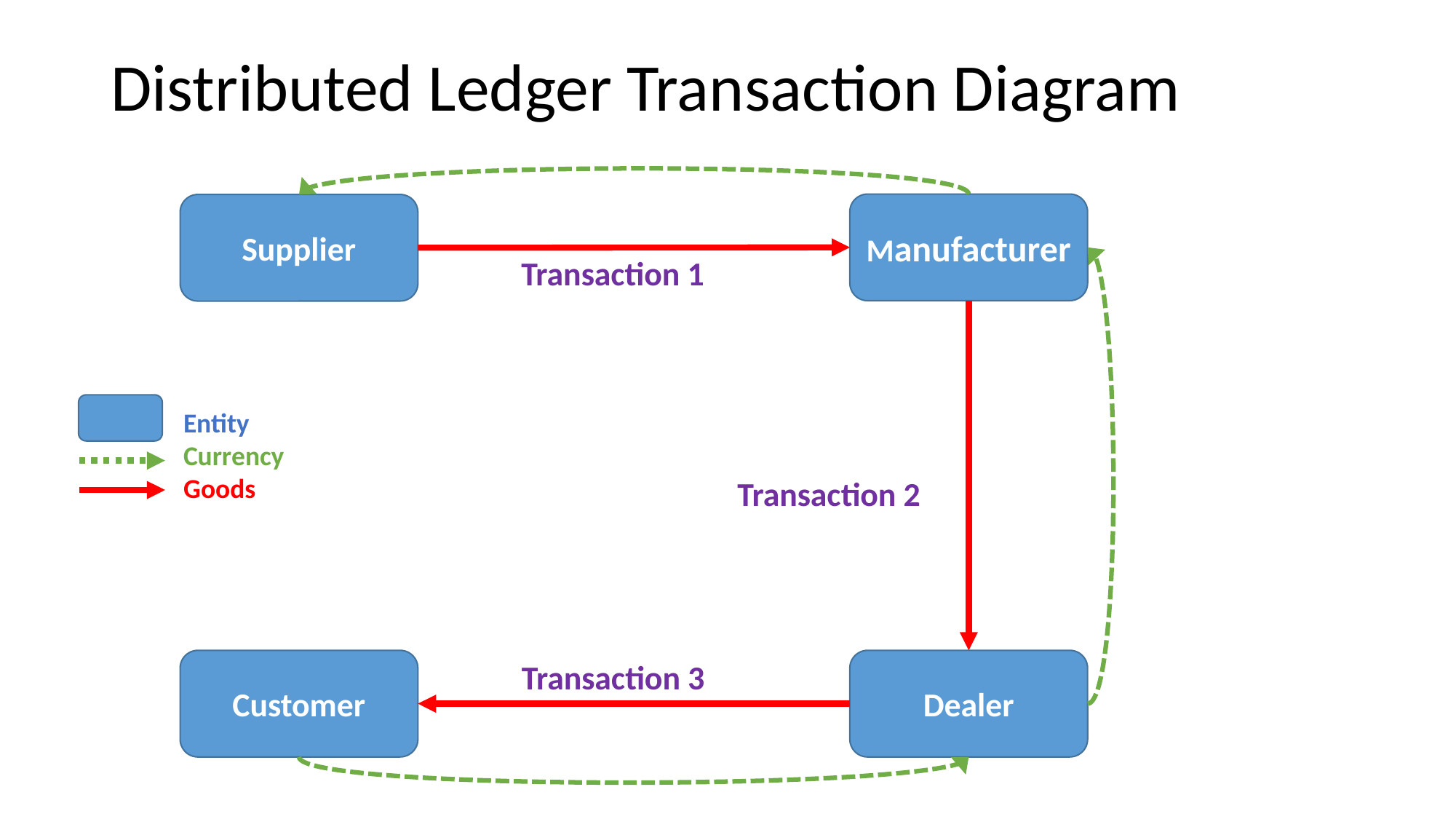

# Distributed Ledger Transaction Diagram
Manufacturer
Supplier
Transaction 1

Entity
Currency
Goods
Transaction 2
Customer
Dealer
Transaction 3